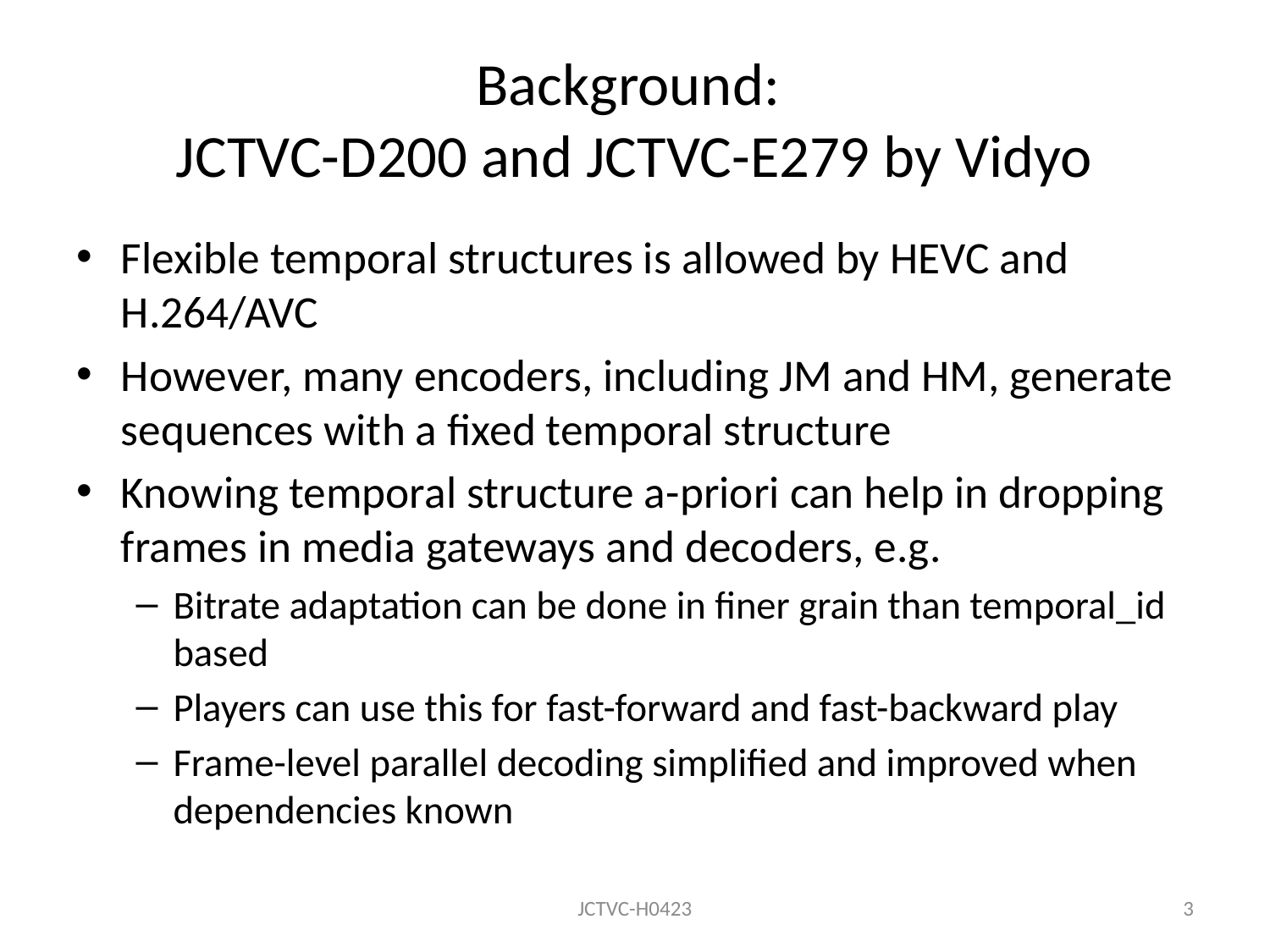

# Background: JCTVC-D200 and JCTVC-E279 by Vidyo
Flexible temporal structures is allowed by HEVC and H.264/AVC
However, many encoders, including JM and HM, generate sequences with a fixed temporal structure
Knowing temporal structure a-priori can help in dropping frames in media gateways and decoders, e.g.
Bitrate adaptation can be done in finer grain than temporal_id based
Players can use this for fast-forward and fast-backward play
Frame-level parallel decoding simplified and improved when dependencies known
JCTVC-H0423
3